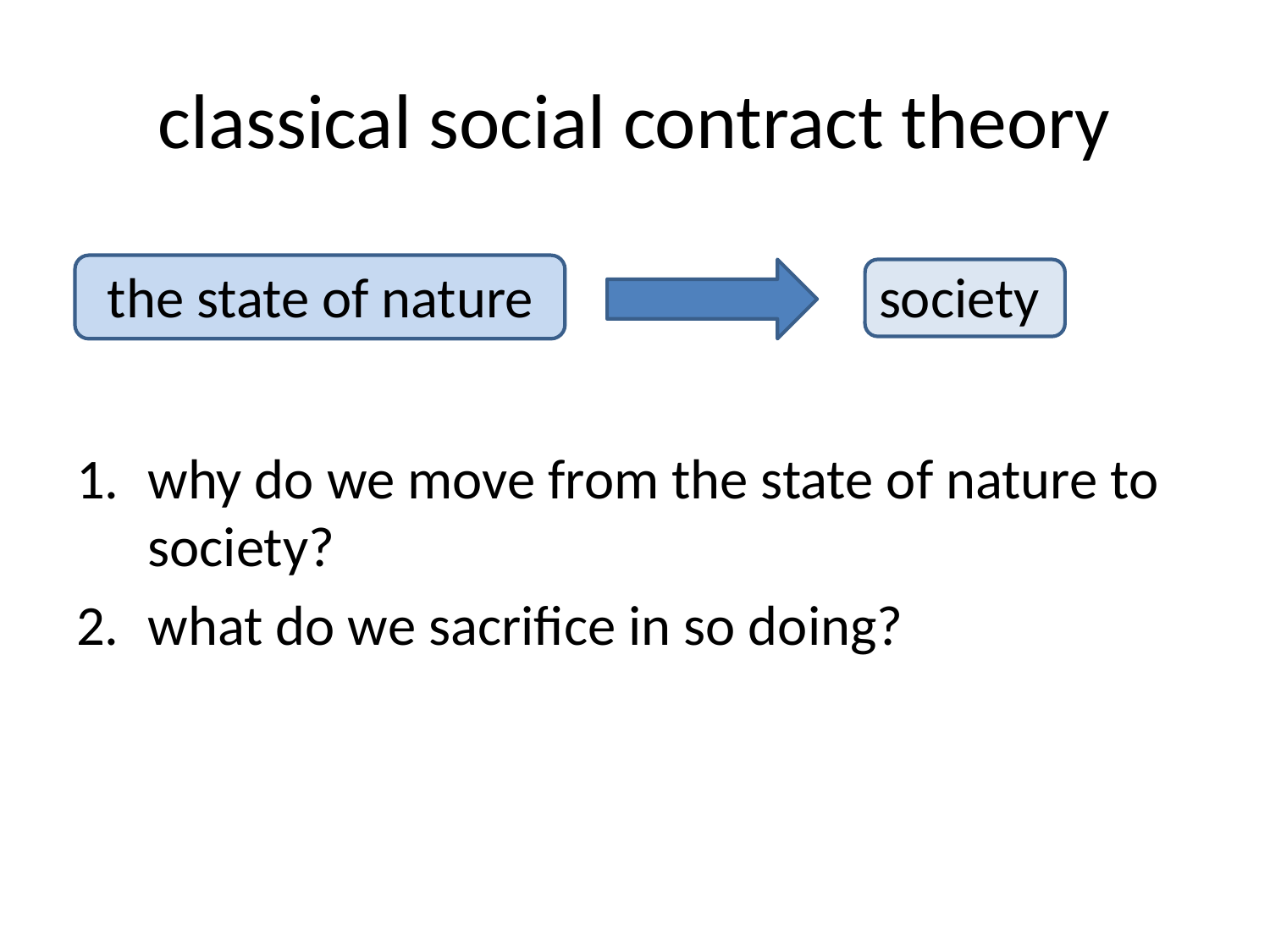

# classical social contract theory
the state of nature
society

why do we move from the state of nature to society?
what do we sacrifice in so doing?